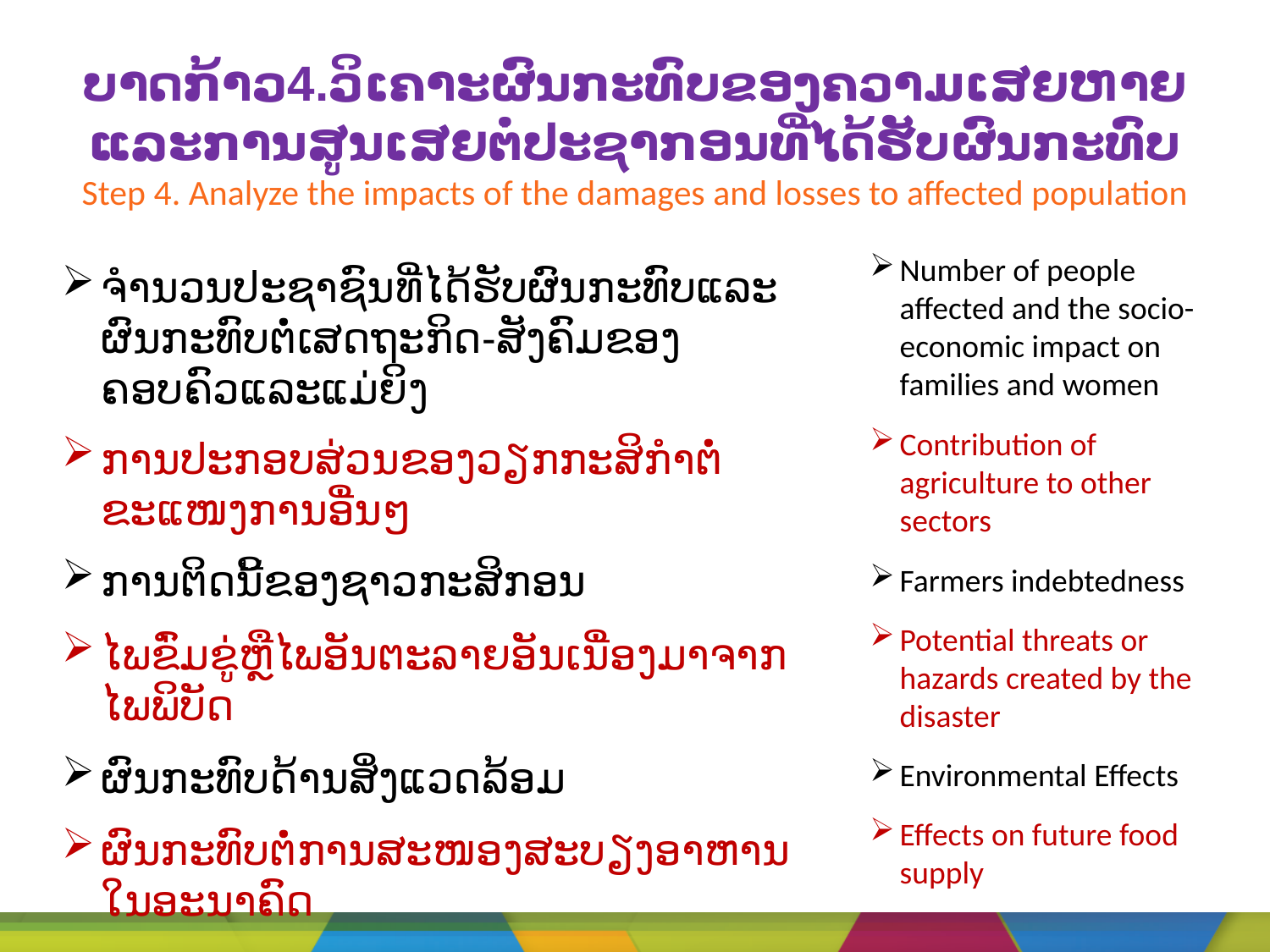

# ບາດກ້າວ4.ວິເຄາະຜົນກະທົບຂອງຄວາມເສຍຫາຍແລະການສູນເສຍຕໍ່ປະຊາກອນທີ່ໄດ້ຮັບຜົນກະທົບ Step 4. Analyze the impacts of the damages and losses to affected population

Number of people affected and the socio-economic impact on families and women

Contribution of agriculture to other sectors

Farmers indebtedness

Potential threats or hazards created by the disaster

Environmental Effects

Effects on future food supply
ຈຳນວນປະຊາຊົນທີ່ໄດ້ຮັບຜົນກະທົບແລະຜົນກະທົບຕໍ່ເສດຖະກິດ-ສັງຄົມຂອງຄອບຄົວແລະແມ່ຍິງ

ການປະກອບສ່ວນຂອງວຽກກະສິກຳຕໍ່ຂະແໜງການອື່ນໆ

ການຕິດນີ້ຂອງຊາວກະສິກອນ

ໄພຂົ່ມຂູ່ຫຼືໄພອັນຕະລາຍອັນເນື່ອງມາຈາກໄພພິບັດ

ຜົນກະທົບດ້ານສິ່ງແວດລ້ອມ

ຜົນກະທົບຕໍ່ການສະໜອງສະບຽງອາຫານໃນອະນາຄົດ